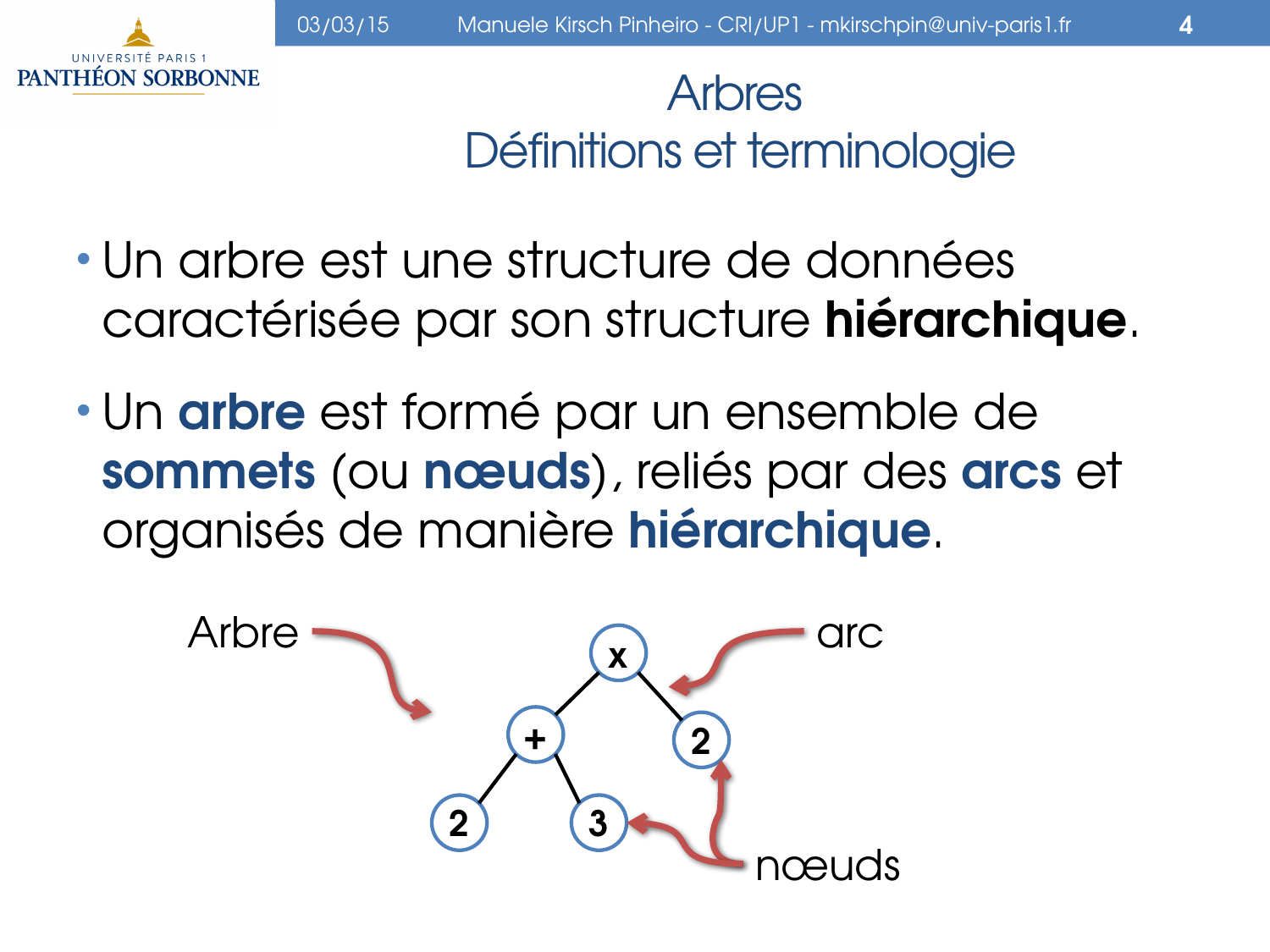

03/03/15
Manuele Kirsch Pinheiro - CRI/UP1 - mkirschpin@univ-paris1.fr
4
# Arbres Définitions et terminologie
Un arbre est une structure de données caractérisée par son structure hiérarchique.
Un arbre est formé par un ensemble de sommets (ou nœuds), reliés par des arcs et organisés de manière hiérarchique.
Arbre
arc
x
+
2
2
3
nœuds